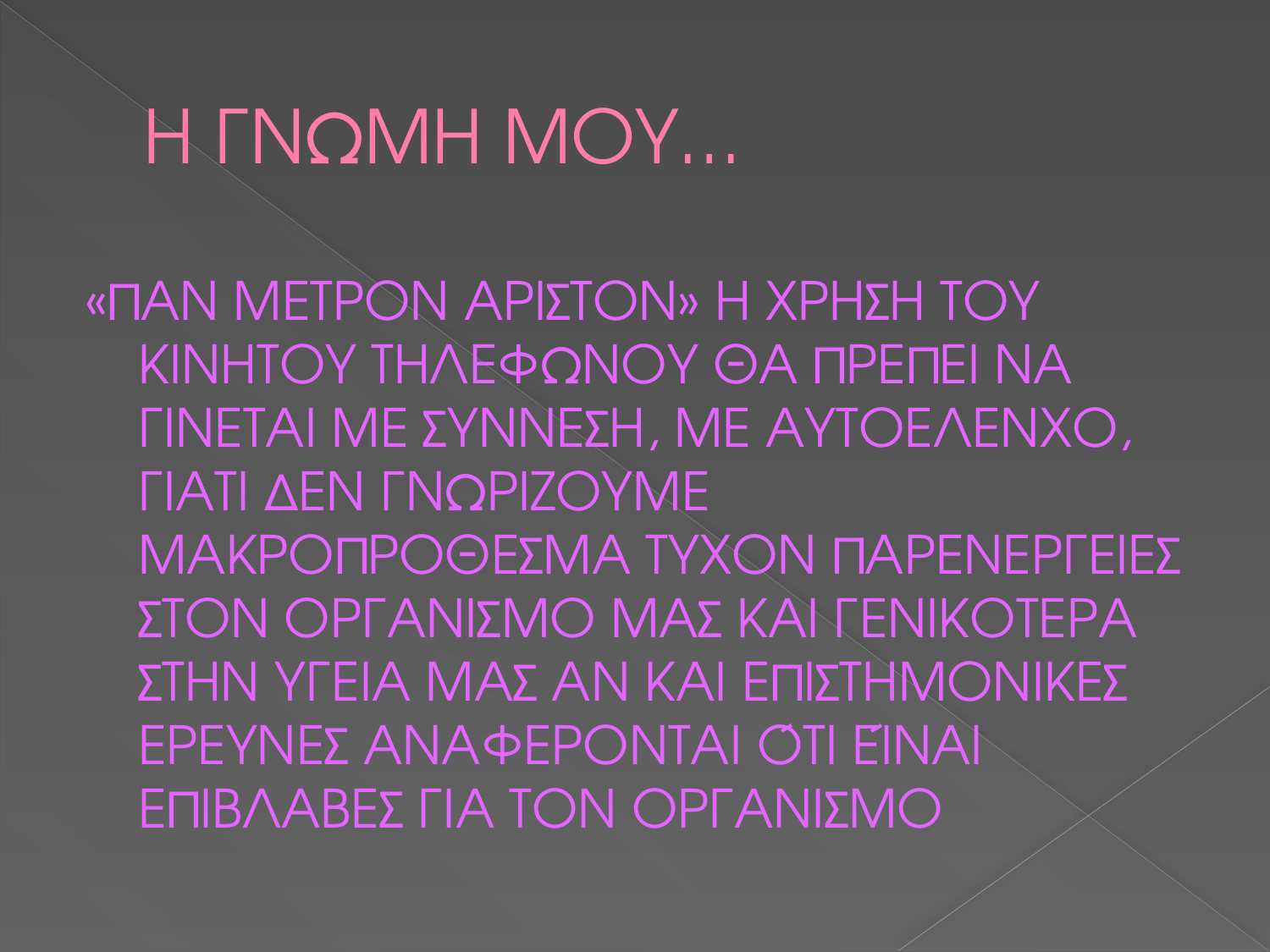

# Η ΓΝΩΜΗ ΜΟΥ…
«ΠΑΝ ΜΕΤΡΟΝ ΑΡΙΣΤΟΝ» Η ΧΡΗΣΗ ΤΟΥ ΚΙΝΗΤΟΥ ΤΗΛΕΦΩΝΟΥ ΘΑ ΠΡΕΠΕΙ ΝΑ ΓΙΝΕΤΑΙ ΜΕ ΣΥΝΝΕΣΗ, ΜΕ ΑΥΤΟΕΛΕΝΧΟ, ΓΙΑΤΙ ΔΕΝ ΓΝΩΡΙΖΟΥΜΕ ΜΑΚΡΟΠΡΟΘΕΣΜΑ ΤΥΧΟΝ ΠΑΡΕΝΕΡΓΕΙΕΣ ΣΤΟΝ ΟΡΓΑΝΙΣΜΟ ΜΑΣ ΚΑΙ ΓΕΝΙΚΟΤΕΡΑ ΣΤΗΝ ΥΓΕΙΑ ΜΑΣ ΑΝ ΚΑΙ ΕΠΙΣΤΗΜΟΝΙΚΕΣ ΕΡΕΥΝΕΣ ΑΝΑΦΕΡΟΝΤΑΙ ΌΤΙ ΕΊΝΑΙ ΕΠΙΒΛΑΒΕΣ ΓΙΑ ΤΟΝ ΟΡΓΑΝΙΣΜΟ